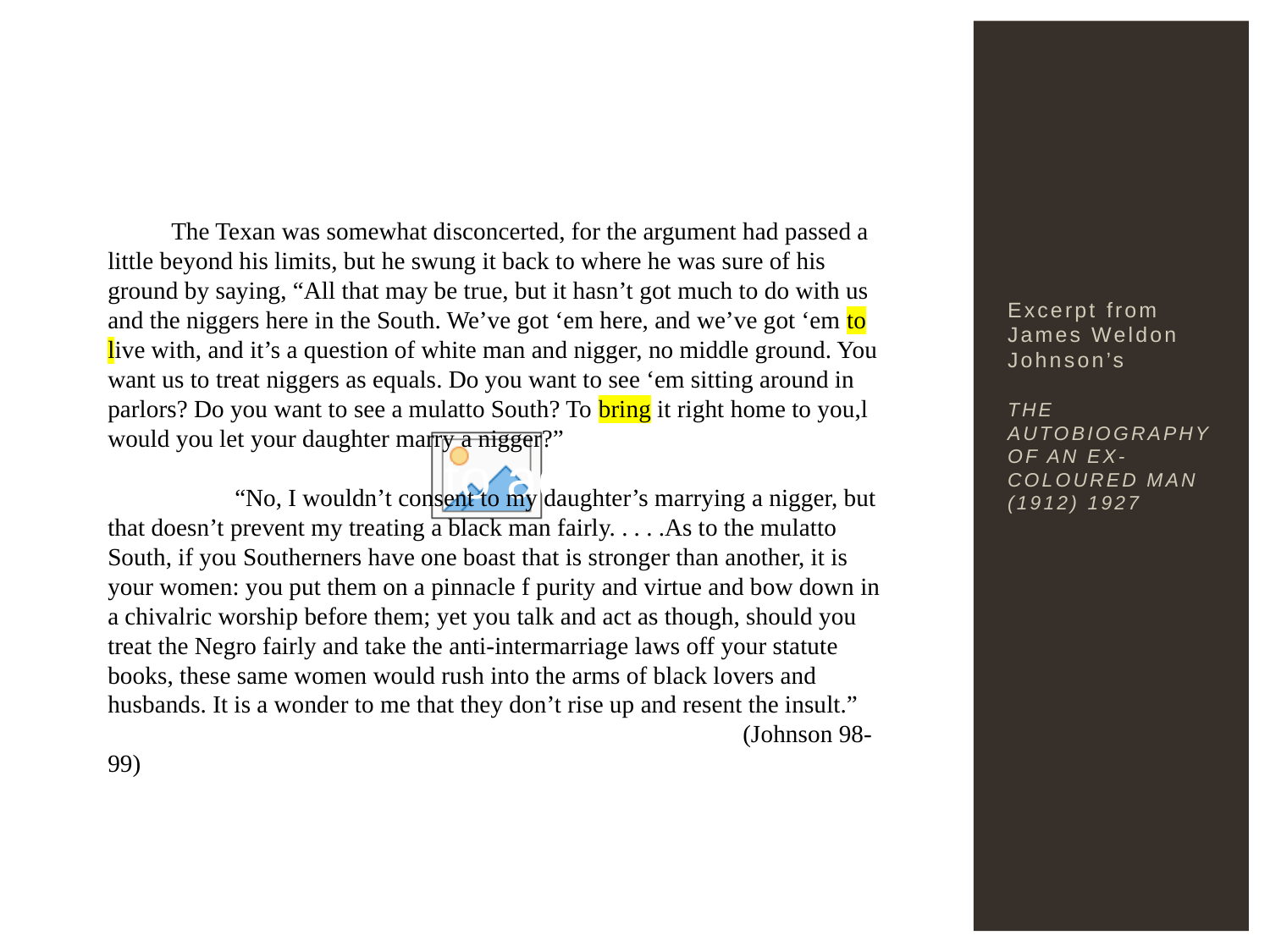

The Texan was somewhat disconcerted, for the argument had passed a little beyond his limits, but he swung it back to where he was sure of his ground by saying, “All that may be true, but it hasn’t got much to do with us and the niggers here in the South. We’ve got ‘em here, and we’ve got ‘em to live with, and it’s a question of white man and nigger, no middle ground. You want us to treat niggers as equals. Do you want to see ‘em sitting around in parlors? Do you want to see a mulatto South? To bring it right home to you,l would you let your daughter marry a nigger?”

	“No, I wouldn’t consent to my daughter’s marrying a nigger, but that doesn’t prevent my treating a black man fairly. . . . .As to the mulatto South, if you Southerners have one boast that is stronger than another, it is your women: you put them on a pinnacle f purity and virtue and bow down in a chivalric worship before them; yet you talk and act as though, should you treat the Negro fairly and take the anti-intermarriage laws off your statute books, these same women would rush into the arms of black lovers and husbands. It is a wonder to me that they don’t rise up and resent the insult.”
					(Johnson 98-99)

#
Excerpt from James Weldon Johnson’s
The Autobiography of an Ex-Coloured Man (1912) 1927